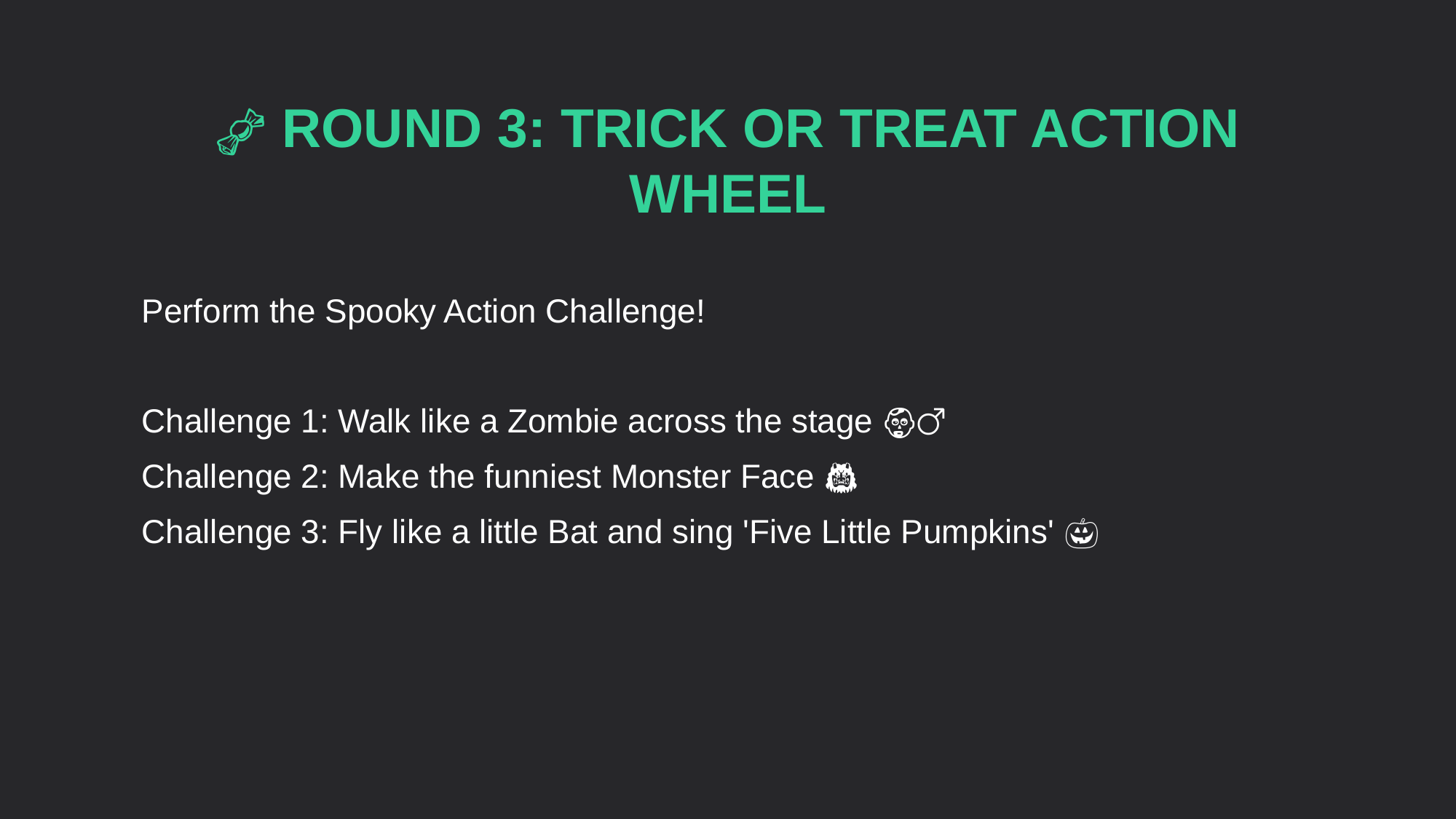

🍬 ROUND 3: TRICK OR TREAT ACTION WHEEL
Perform the Spooky Action Challenge!

Challenge 1: Walk like a Zombie across the stage 🧟‍♂️
Challenge 2: Make the funniest Monster Face 👹
Challenge 3: Fly like a little Bat and sing 'Five Little Pumpkins' 🎃